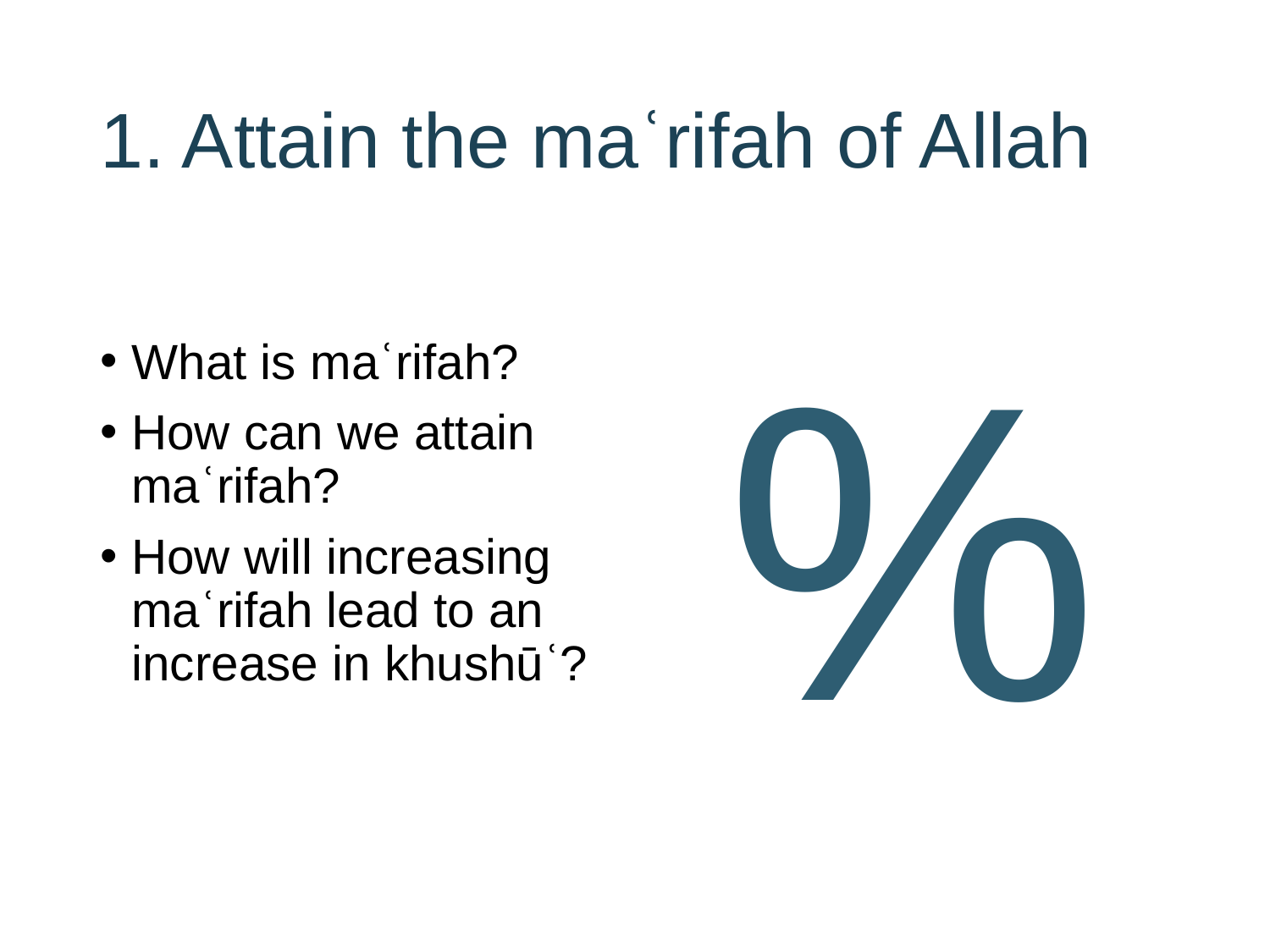

# 1. Attain the maʿrifah of Allah

What is maʿrifah?
How can we attain maʿrifah?
How will increasing maʿrifah lead to an increase in khushūʿ?

%